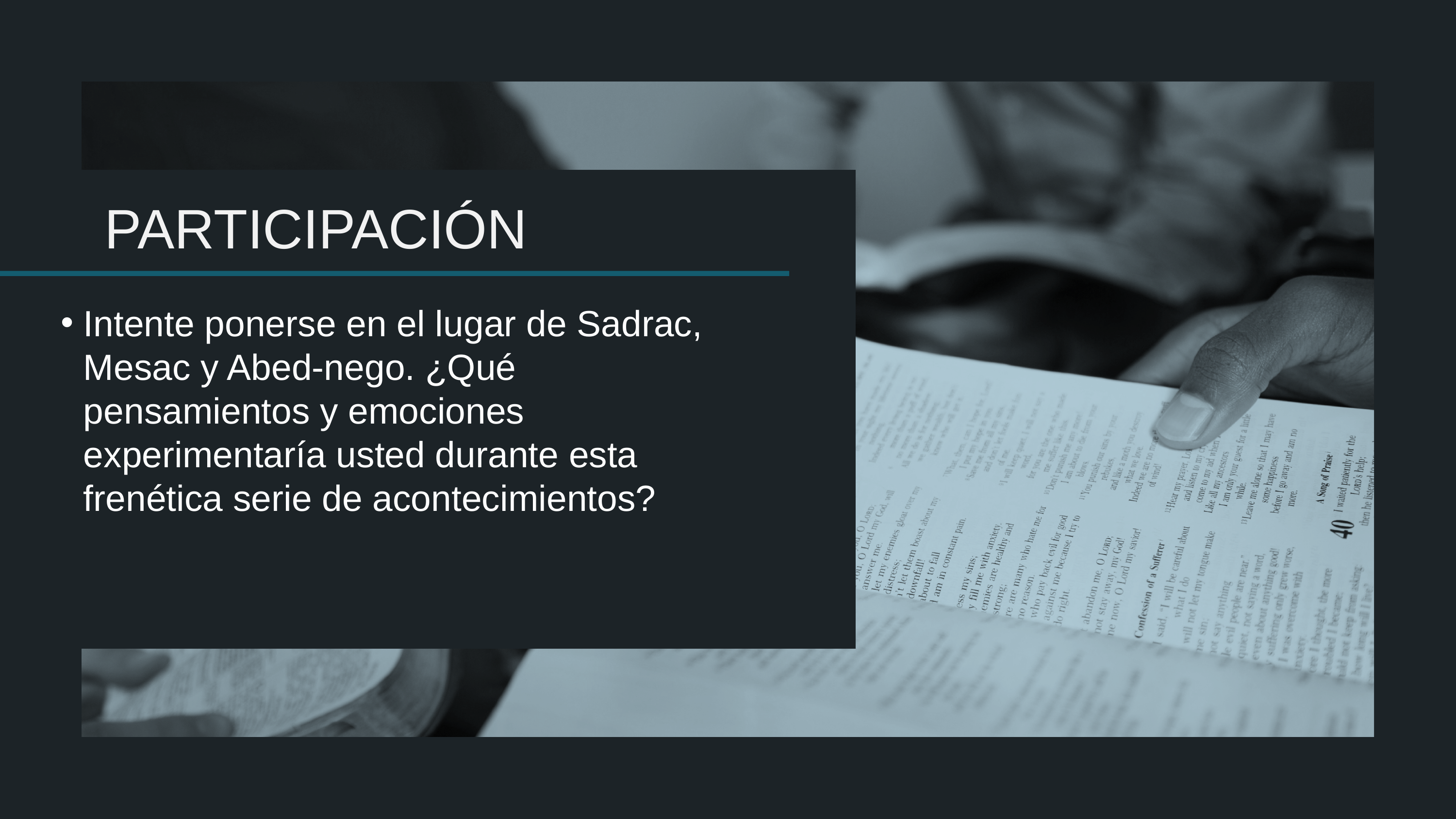

Intente ponerse en el lugar de Sadrac, Mesac y Abed-nego. ¿Qué pensamientos y emociones experimentaría usted durante esta frenética serie de acontecimientos?